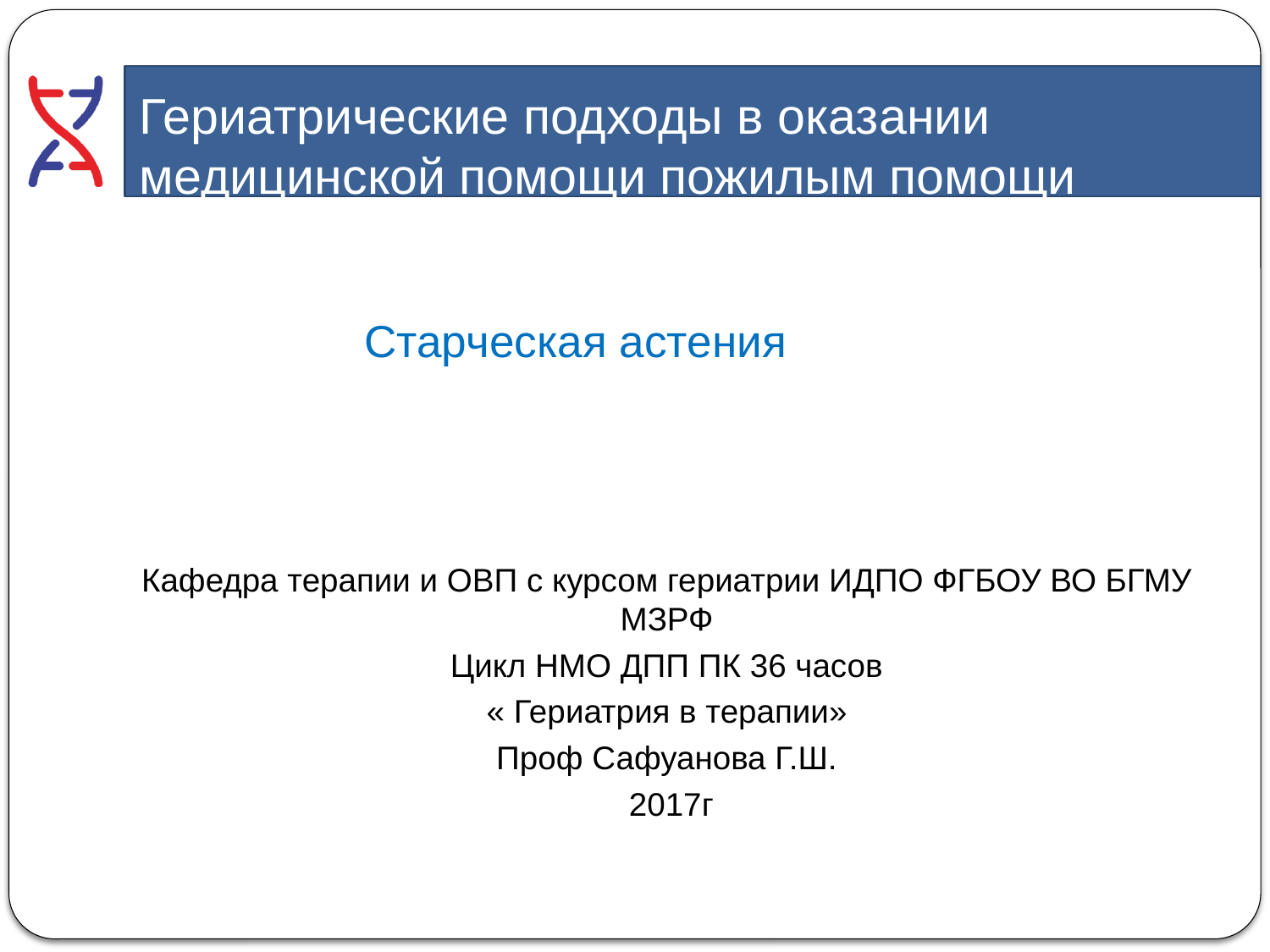

# Гериатрические подходы в оказании медицинской помощи пожилым помощи пожилым
                  Старческая астения

Кафедра терапии и ОВП с курсом гериатрии ИДПО ФГБОУ ВО БГМУ МЗРФ
Цикл НМО ДПП ПК 36 часов
« Гериатрия в терапии»
Проф Сафуанова Г.Ш.
 2017г